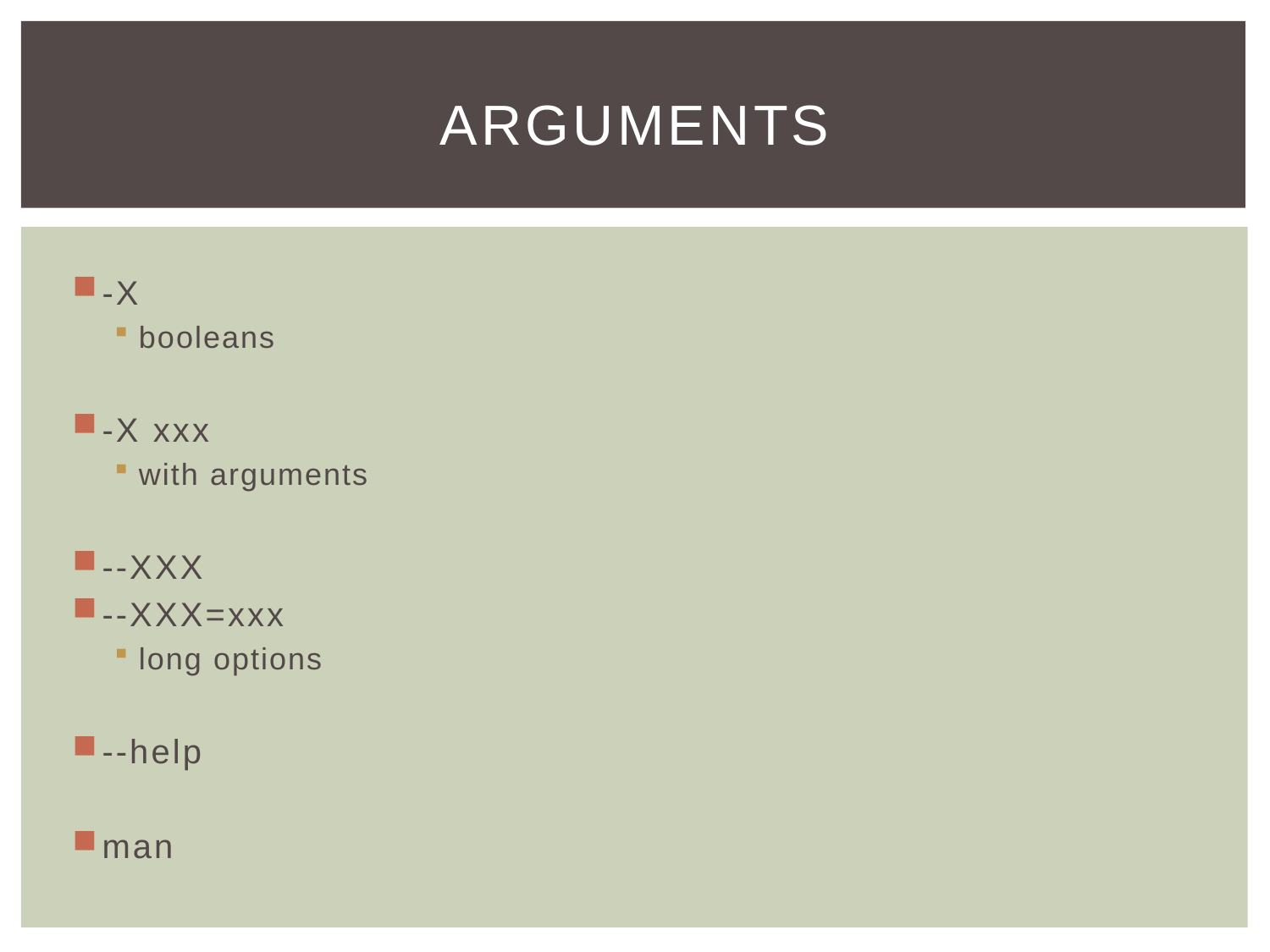

# Arguments
-X
booleans

-X xxx
with arguments

--XXX
--XXX=xxx
long options

--help

man